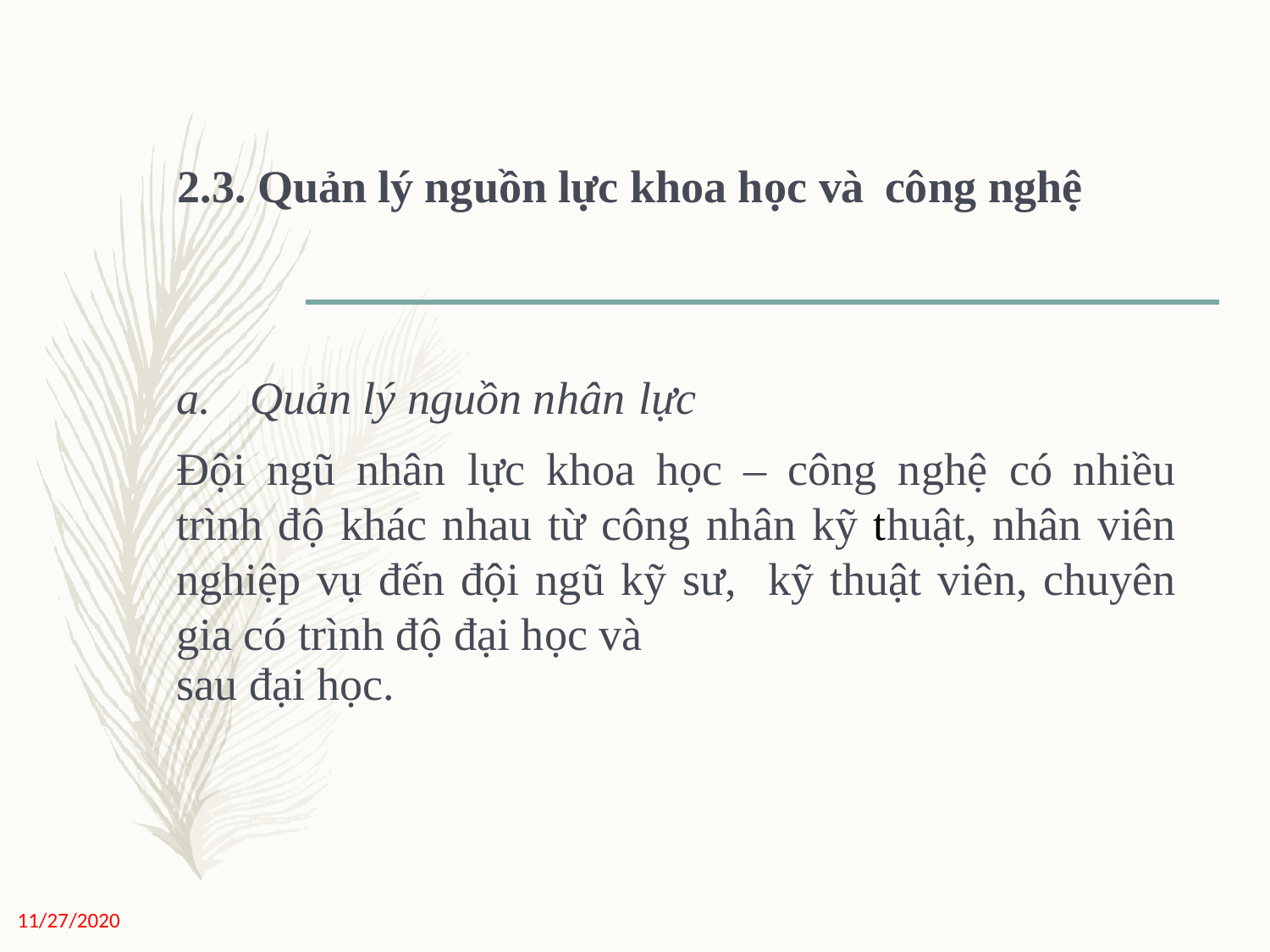

# 2.3. Quản lý nguồn lực khoa học và  công nghệ

a.	Quản lý nguồn nhân lực
Đội ngũ nhân lực khoa học – công nghệ có nhiều trình độ khác nhau từ công nhân kỹ thuật, nhân viên nghiệp vụ đến đội ngũ kỹ sư,  kỹ thuật viên, chuyên gia có trình độ đại học và
sau đại học.
11/27/2020